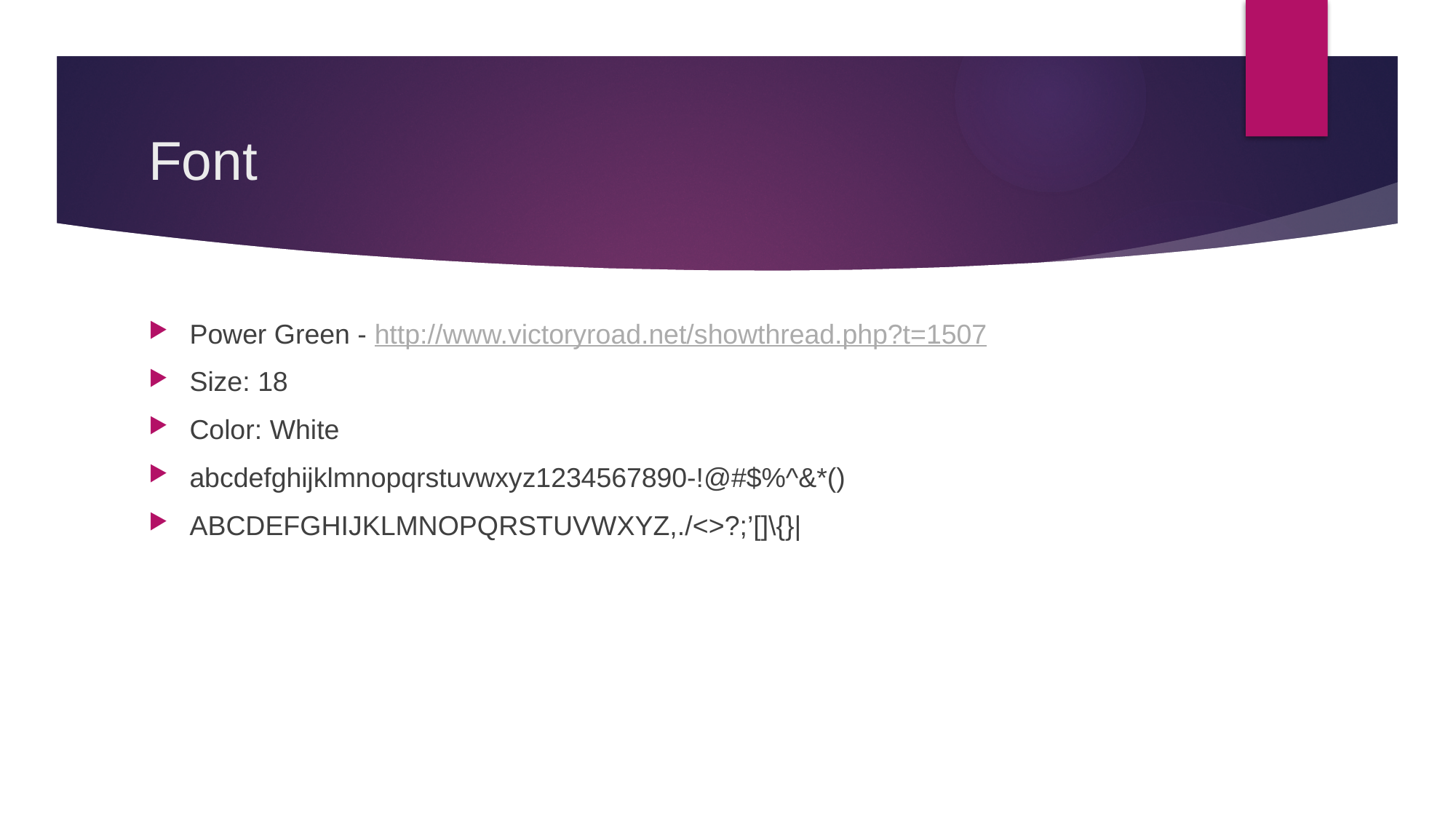

# Font
Power Green - http://www.victoryroad.net/showthread.php?t=1507
Size: 18
Color: White
abcdefghijklmnopqrstuvwxyz1234567890-!@#$%^&*()
ABCDEFGHIJKLMNOPQRSTUVWXYZ,./<>?;’[]\{}|